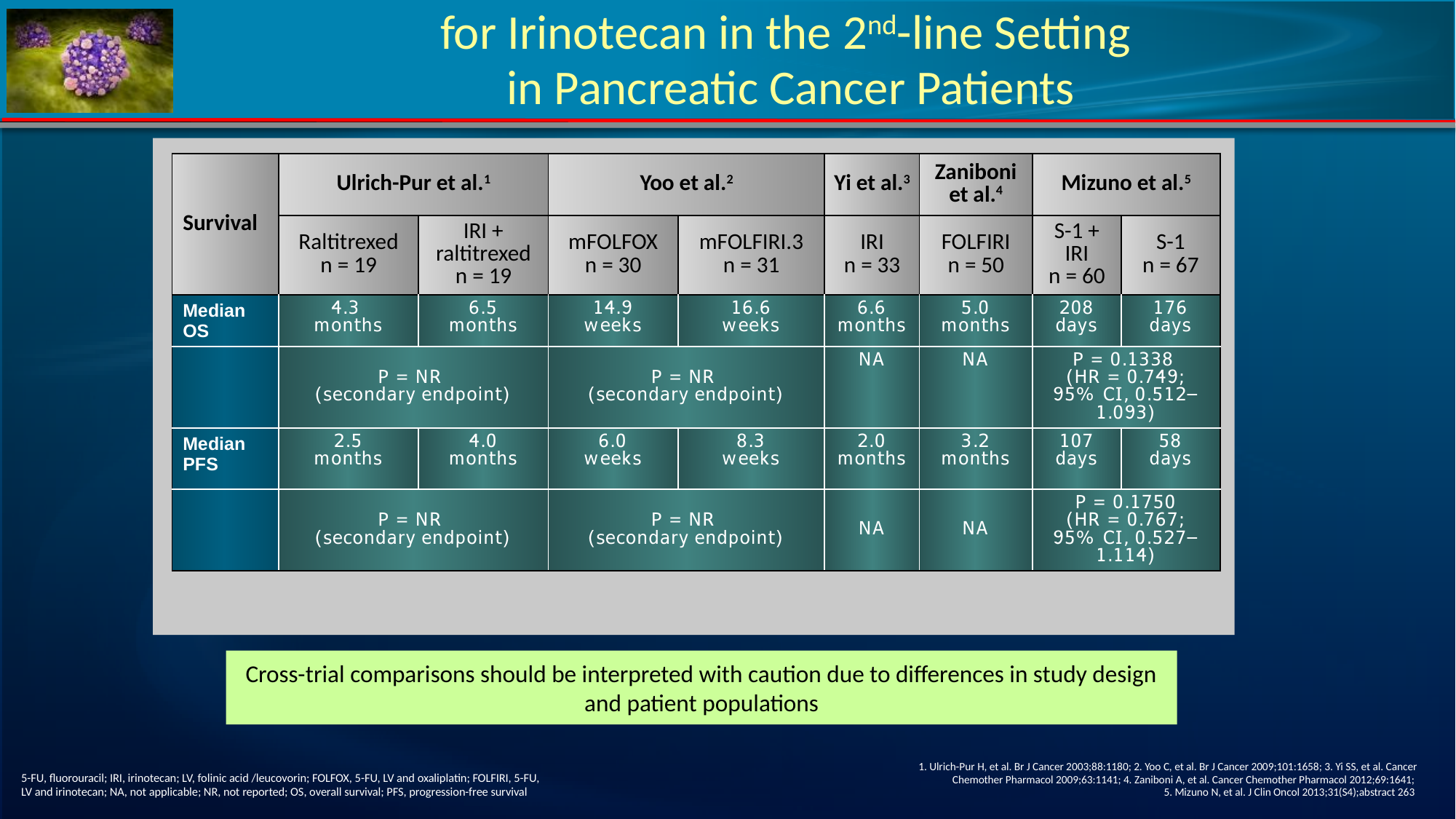

# for Irinotecan in the 2nd-line Setting in Pancreatic Cancer Patients

| Survival | Ulrich-Pur et al.1 |  | Yoo et al.2 |  | Yi et al.3 | Zaniboni et al.4 | Mizuno et al.5 |  |
| --- | --- | --- | --- | --- | --- | --- | --- | --- |
|  | Raltitrexed n = 19 | IRI + raltitrexed n = 19 | mFOLFOX n = 30 | mFOLFIRI.3 n = 31 | IRI n = 33 | FOLFIRI n = 50 | S-1 + IRI n = 60 | S-1 n = 67 |
| Median OS | 4.3 months | 6.5 months | 14.9 weeks | 16.6 weeks | 6.6 months | 5.0 months | 208 days | 176 days |
|  | P = NR (secondary endpoint) |  | P = NR (secondary endpoint) |  | NA | NA | P = 0.1338 (HR = 0.749; 95% CI, 0.512–1.093) |  |
| Median PFS | 2.5 months | 4.0 months | 6.0 weeks | 8.3 weeks | 2.0 months | 3.2 months | 107 days | 58 days |
|  | P = NR (secondary endpoint) |  | P = NR (secondary endpoint) |  | NA | NA | P = 0.1750 (HR = 0.767; 95% CI, 0.527–1.114) |  |
Cross-trial comparisons should be interpreted with caution due to differences in study design and patient populations
5-FU, fluorouracil; IRI, irinotecan; LV, folinic acid /leucovorin; FOLFOX, 5-FU, LV and oxaliplatin; FOLFIRI, 5-FU, LV and irinotecan; NA, not applicable; NR, not reported; OS, overall survival; PFS, progression-free survival
1. Ulrich-Pur H, et al. Br J Cancer 2003;88:1180; 2. Yoo C, et al. Br J Cancer 2009;101:1658; 3. Yi SS, et al. Cancer Chemother Pharmacol 2009;63:1141; 4. Zaniboni A, et al. Cancer Chemother Pharmacol 2012;69:1641;
5. Mizuno N, et al. J Clin Oncol 2013;31(S4);abstract 263